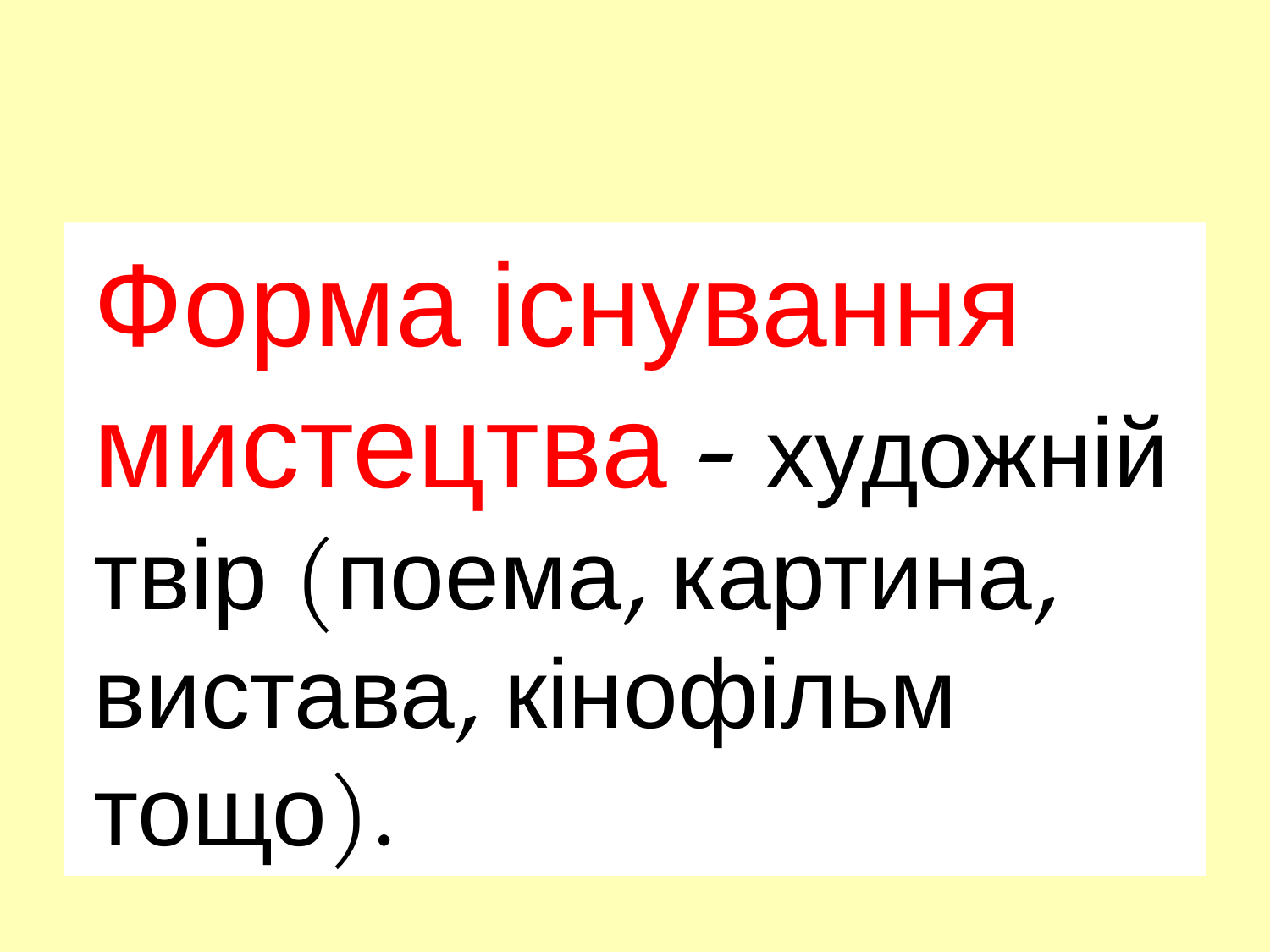

#
Форма існування мистецтва - художній твір (поема, картина, вистава, кінофільм тощо).